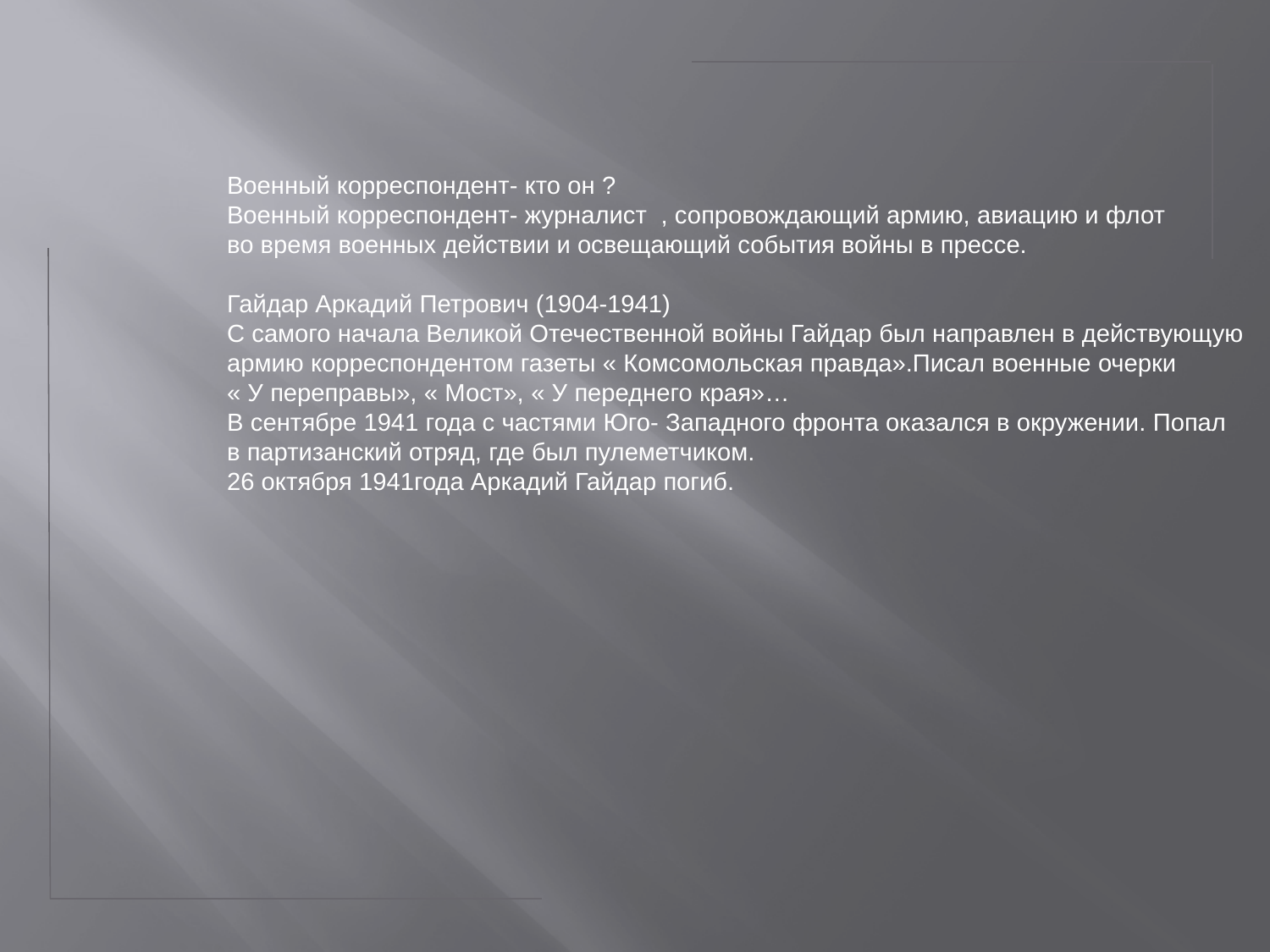

Военный корреспондент- кто он ?
Военный корреспондент- журналист  , сопровождающий армию, авиацию и флот
во время военных действии и освещающий события войны в прессе.

Гайдар Аркадий Петрович (1904-1941)
С самого начала Великой Отечественной войны Гайдар был направлен в действующую
армию корреспондентом газеты « Комсомольская правда».Писал военные очерки
« У переправы», « Мост», « У переднего края»…
В сентябре 1941 года с частями Юго- Западного фронта оказался в окружении. Попал
в партизанский отряд, где был пулеметчиком.
26 октября 1941года Аркадий Гайдар погиб.